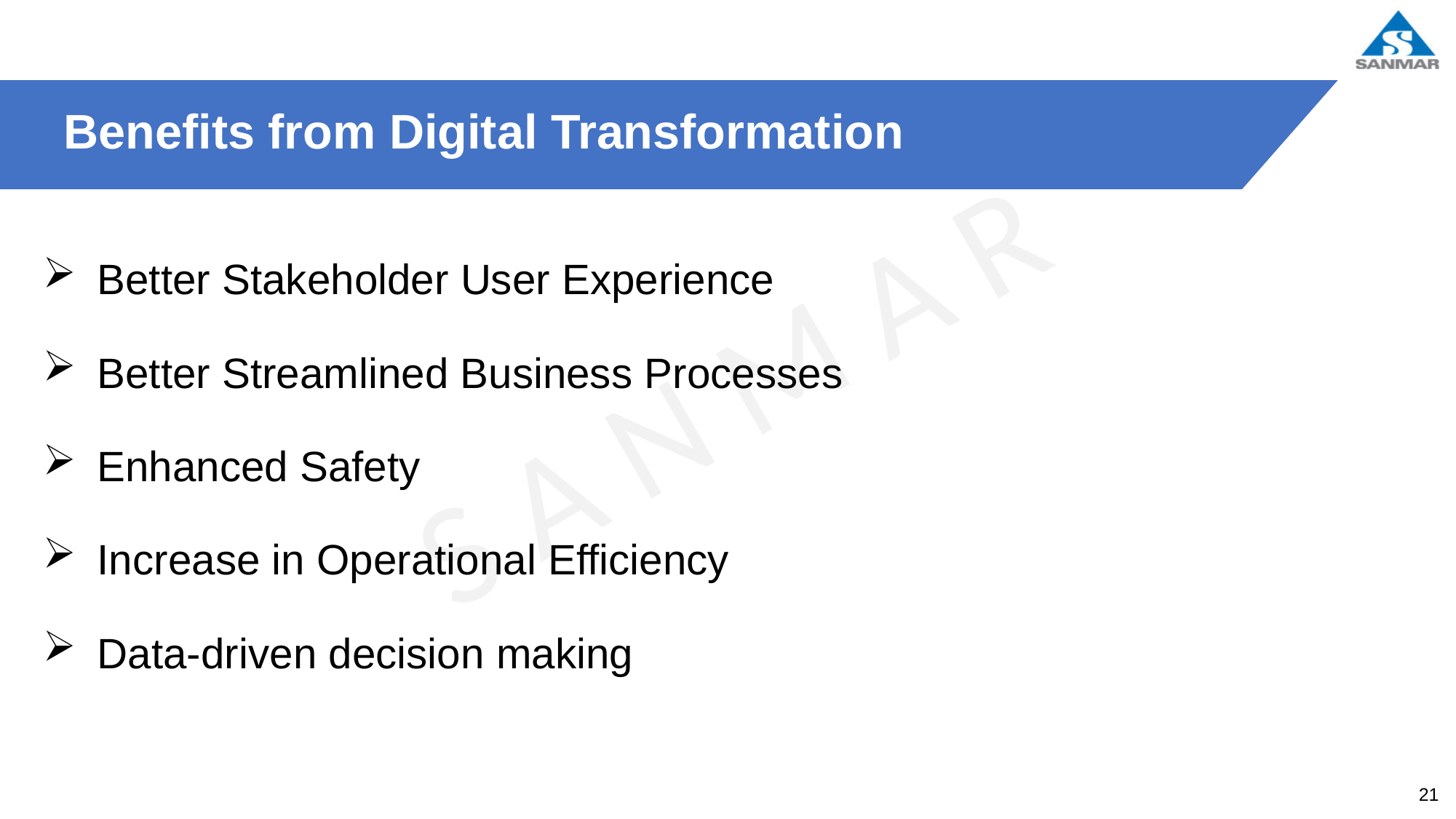

Benefits from Digital Transformation
Better Stakeholder User Experience
Better Streamlined Business Processes
Enhanced Safety
Increase in Operational Efficiency
Data-driven decision making
21